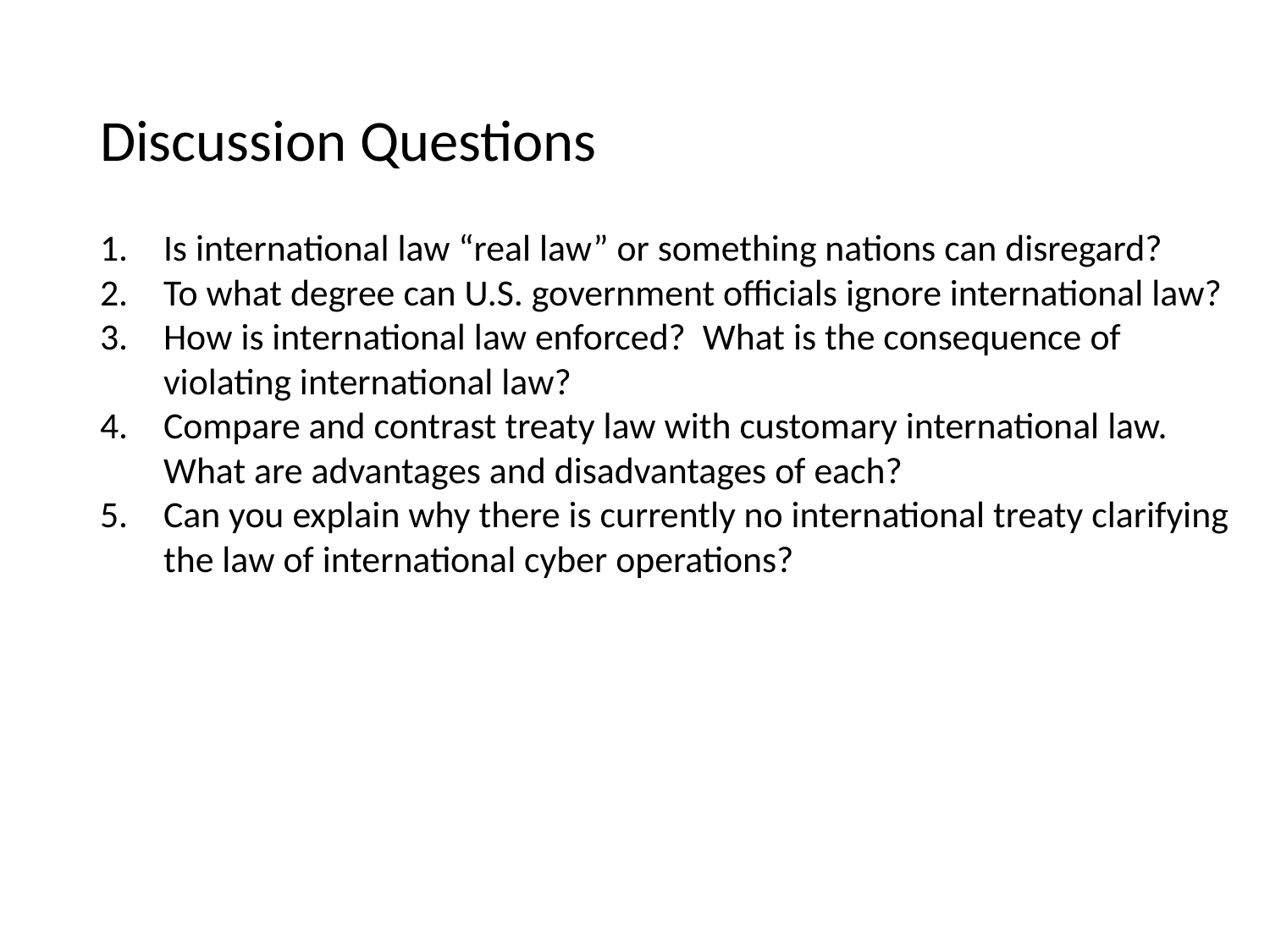

# Discussion Questions
Is international law “real law” or something nations can disregard?
To what degree can U.S. government officials ignore international law?
How is international law enforced?  What is the consequence of violating international law?
Compare and contrast treaty law with customary international law.  What are advantages and disadvantages of each?
Can you explain why there is currently no international treaty clarifying the law of international cyber operations?